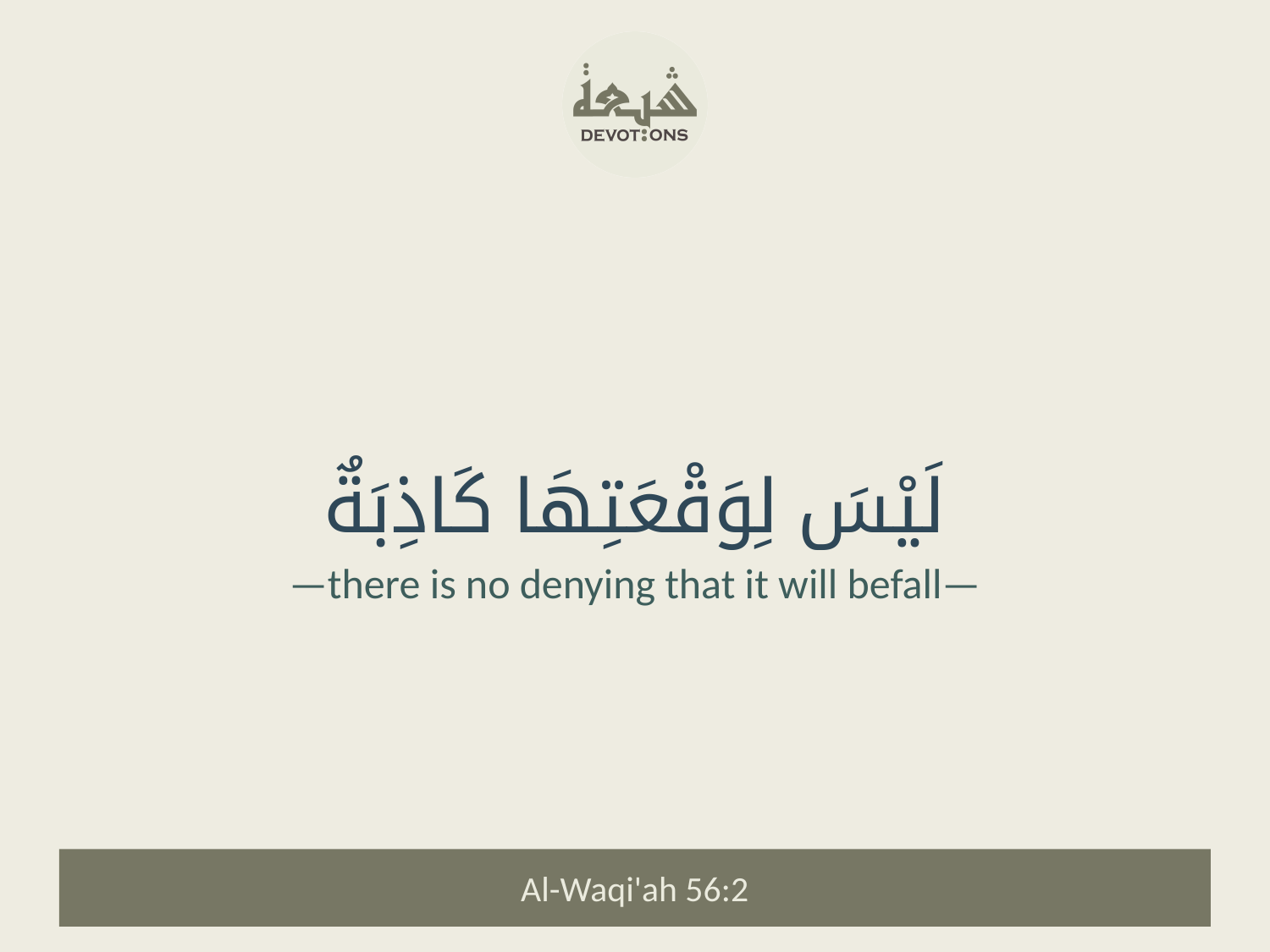

لَيْسَ لِوَقْعَتِهَا كَاذِبَةٌ
—there is no denying that it will befall—
Al-Waqi'ah 56:2